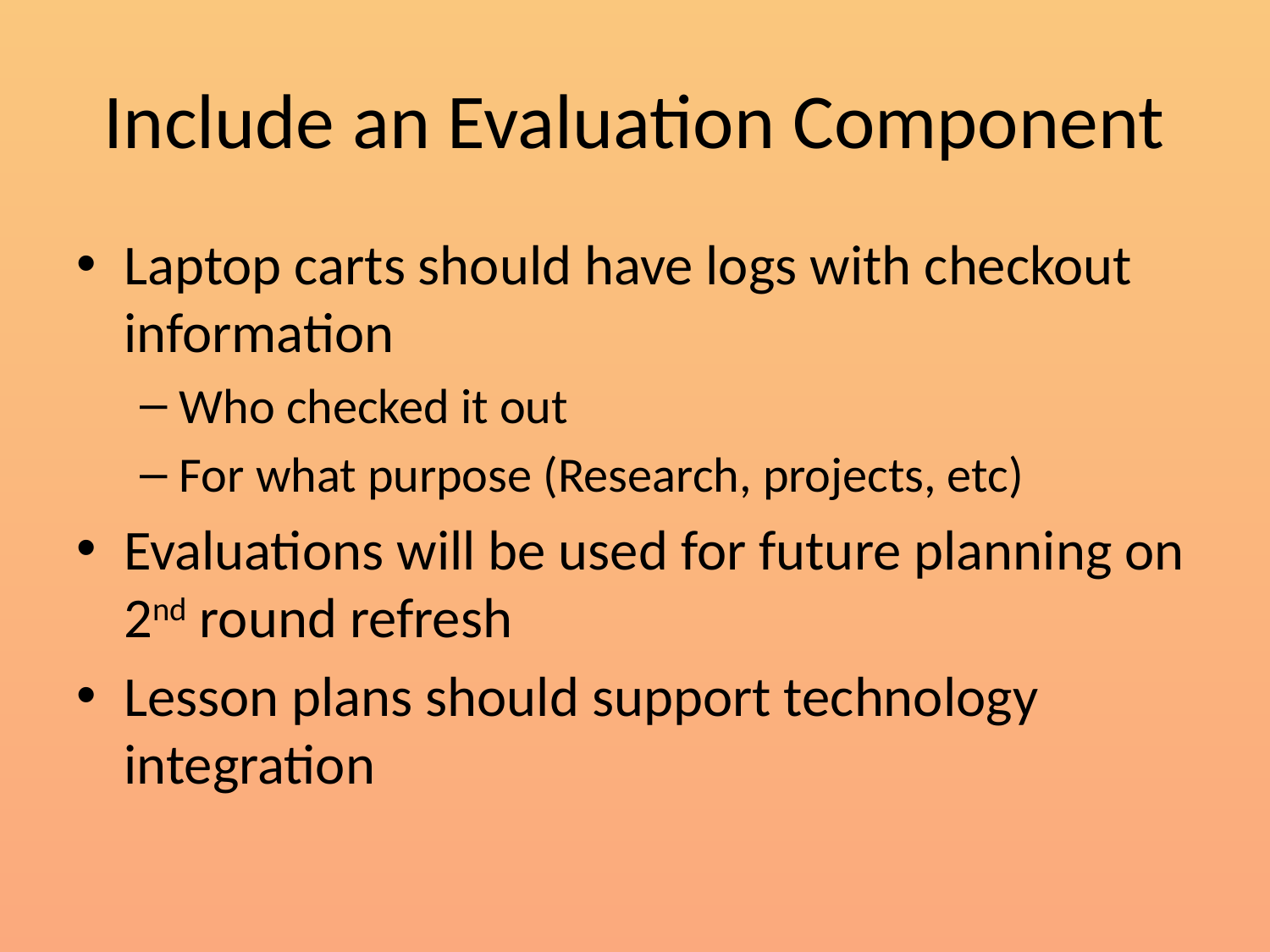

# Include an Evaluation Component
Laptop carts should have logs with checkout information
Who checked it out
For what purpose (Research, projects, etc)
Evaluations will be used for future planning on 2nd round refresh
Lesson plans should support technology integration